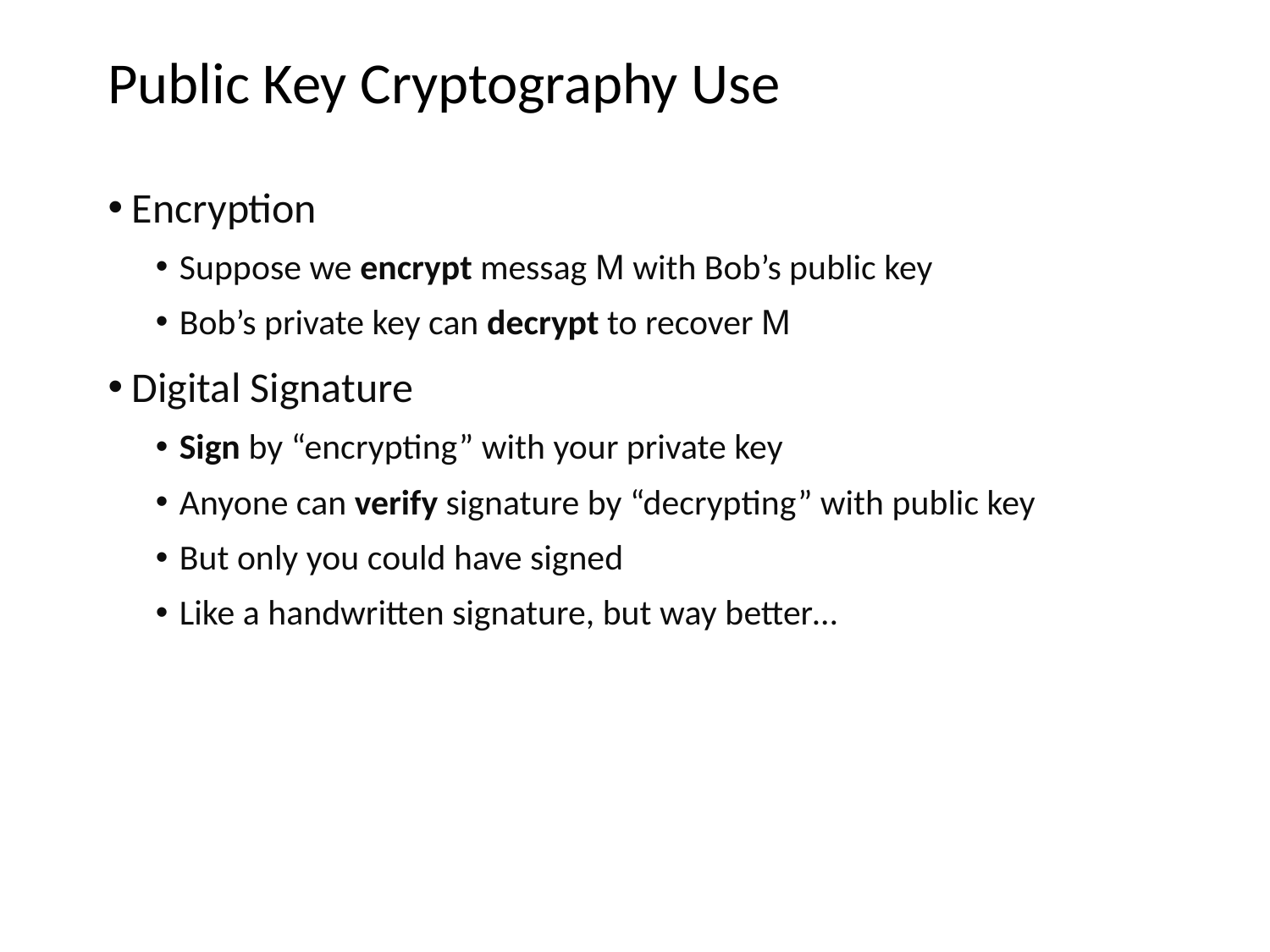

# Public Key Cryptography Use
Encryption
Suppose we encrypt messag M with Bob’s public key
Bob’s private key can decrypt to recover M
Digital Signature
Sign by “encrypting” with your private key
Anyone can verify signature by “decrypting” with public key
But only you could have signed
Like a handwritten signature, but way better…